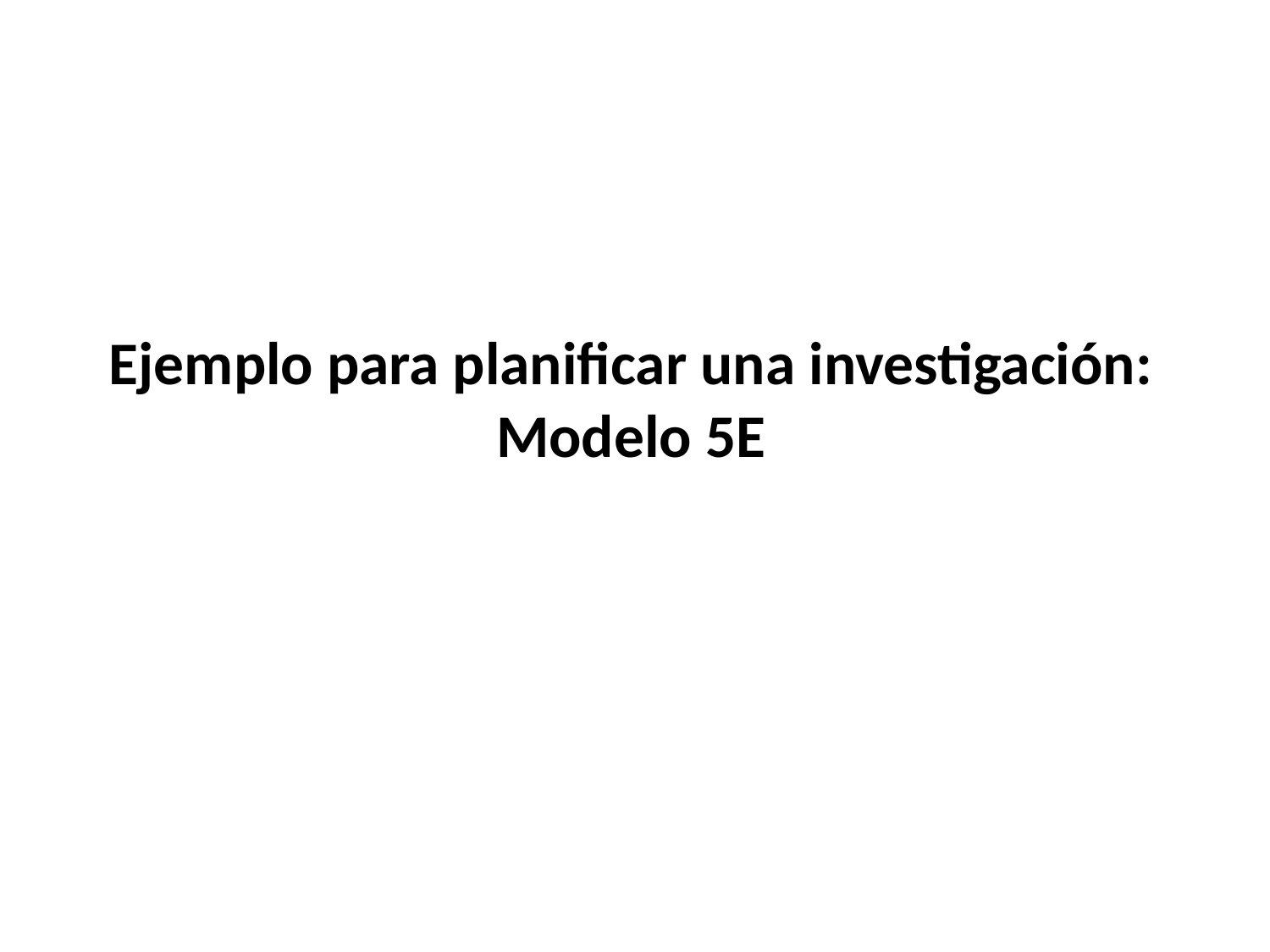

# Ejemplo para planificar una investigación: Modelo 5E